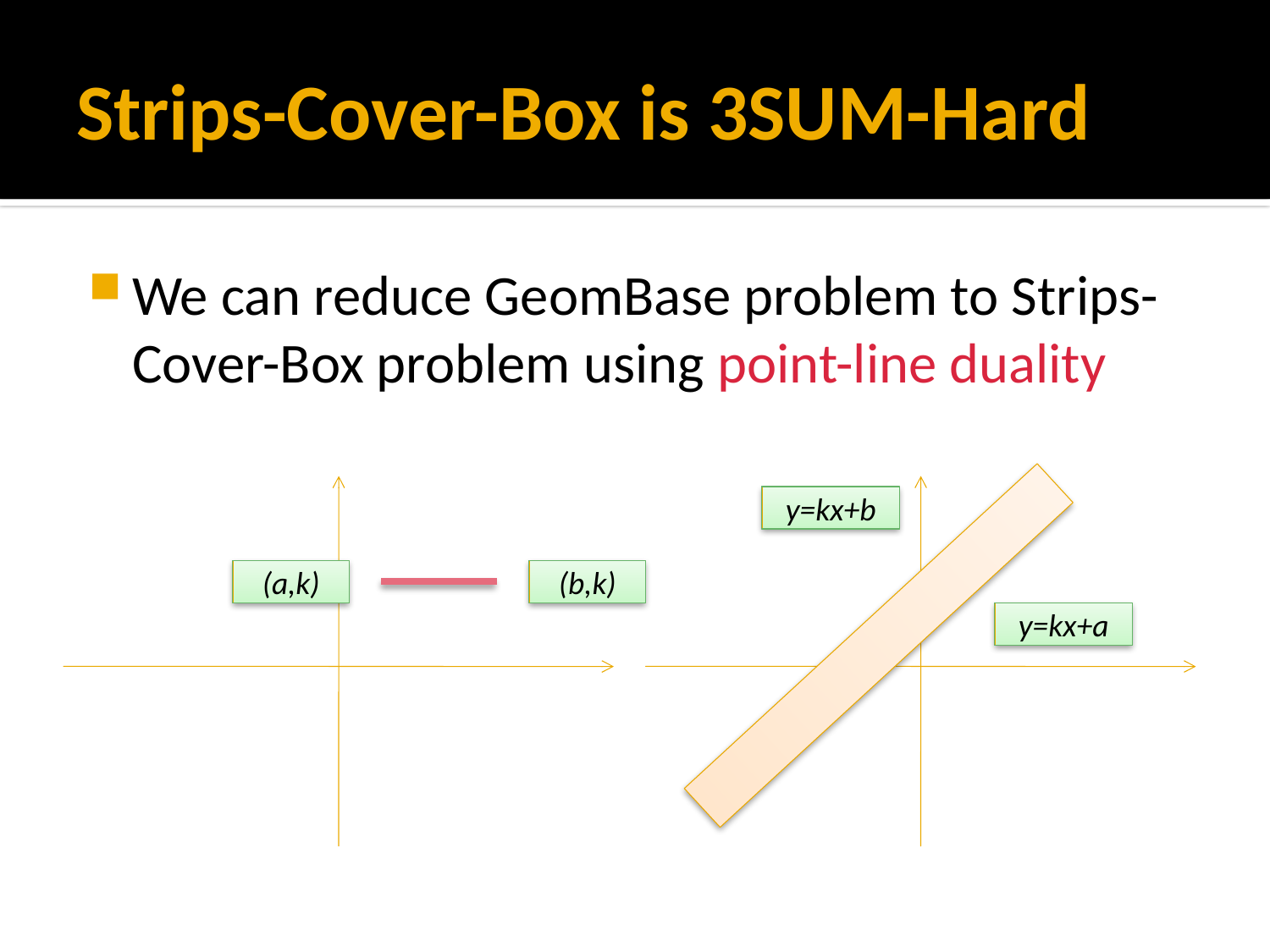

# Strips-Cover-Box is 3SUM-Hard
We can reduce GeomBase problem to Strips-Cover-Box problem using point-line duality

y=kx+b
(a,k)
(b,k)
y=kx+a